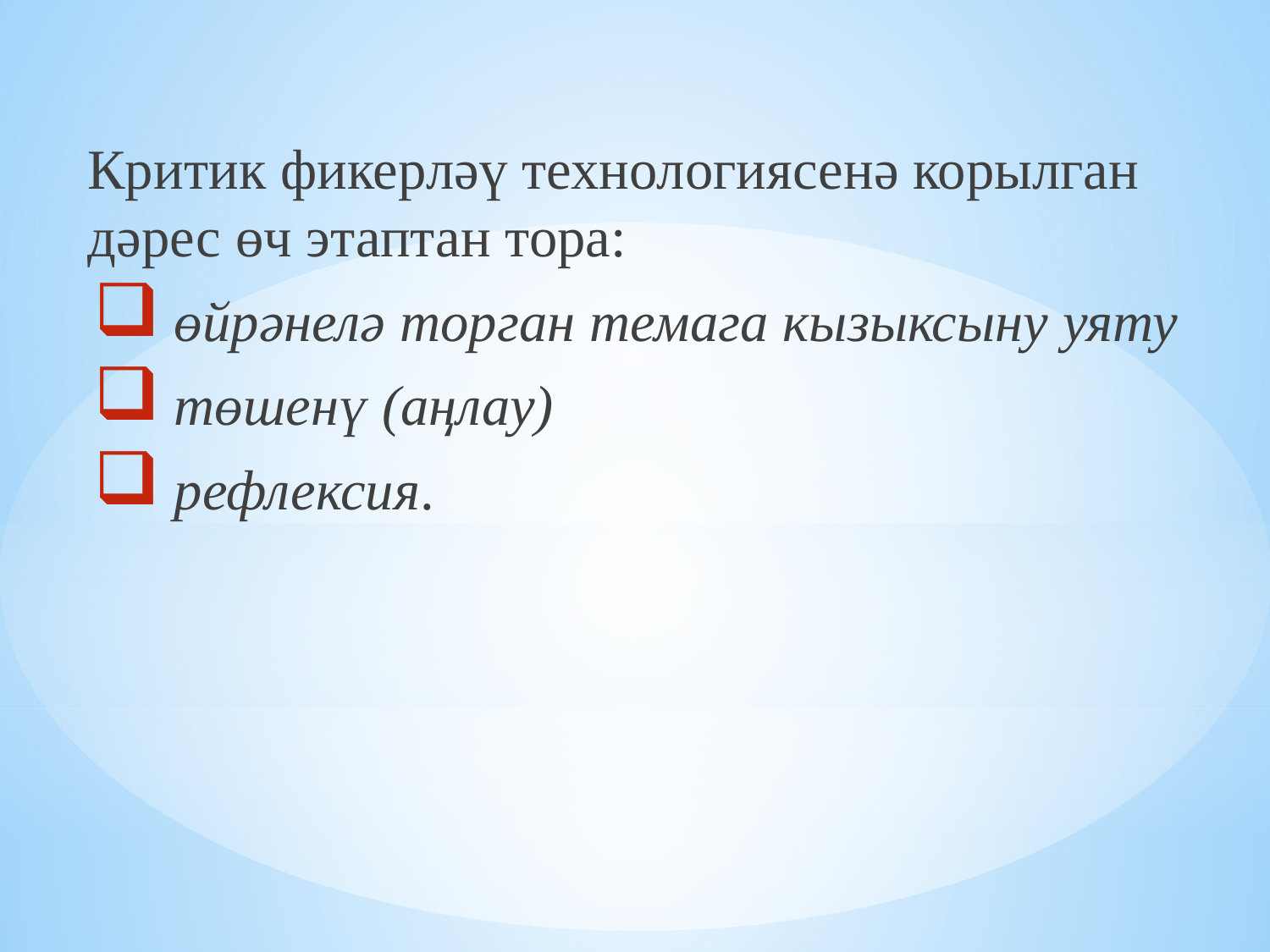

Критик фикерләү технологиясенә корылган дәрес өч этаптан тора:
 өйрәнелә торган темага кызыксыну уяту
 төшенү (аңлау)
 рефлексия.